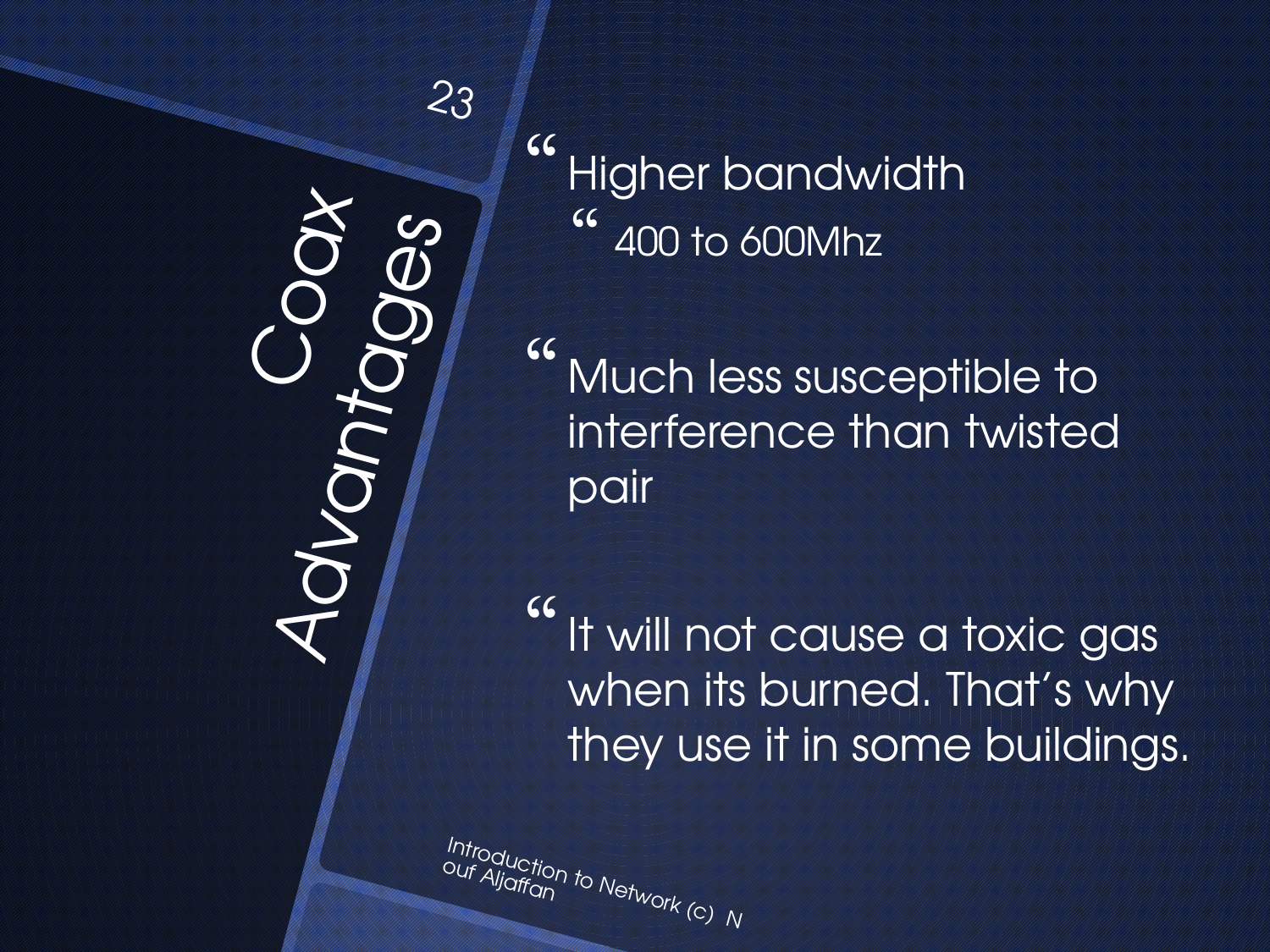

23
Higher bandwidth
400 to 600Mhz

Much less susceptible to interference than twisted pair

It will not cause a toxic gas when its burned. That’s why they use it in some buildings.

# Coax Advantages
Introduction to Network (c)  Nouf Aljaffan